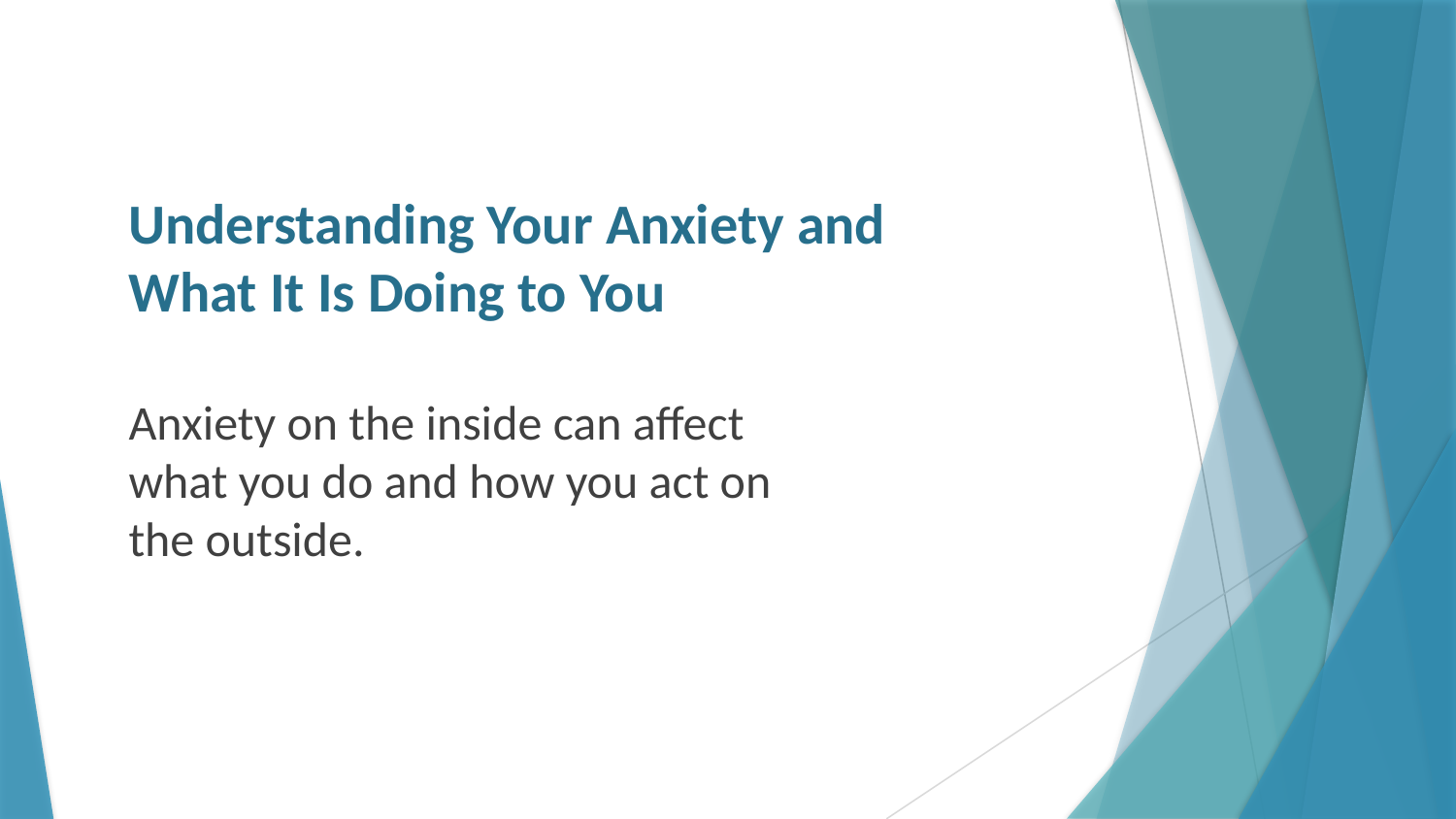

# Understanding Your Anxiety and What It Is Doing to You
Anxiety on the inside can affect what you do and how you act on the outside.